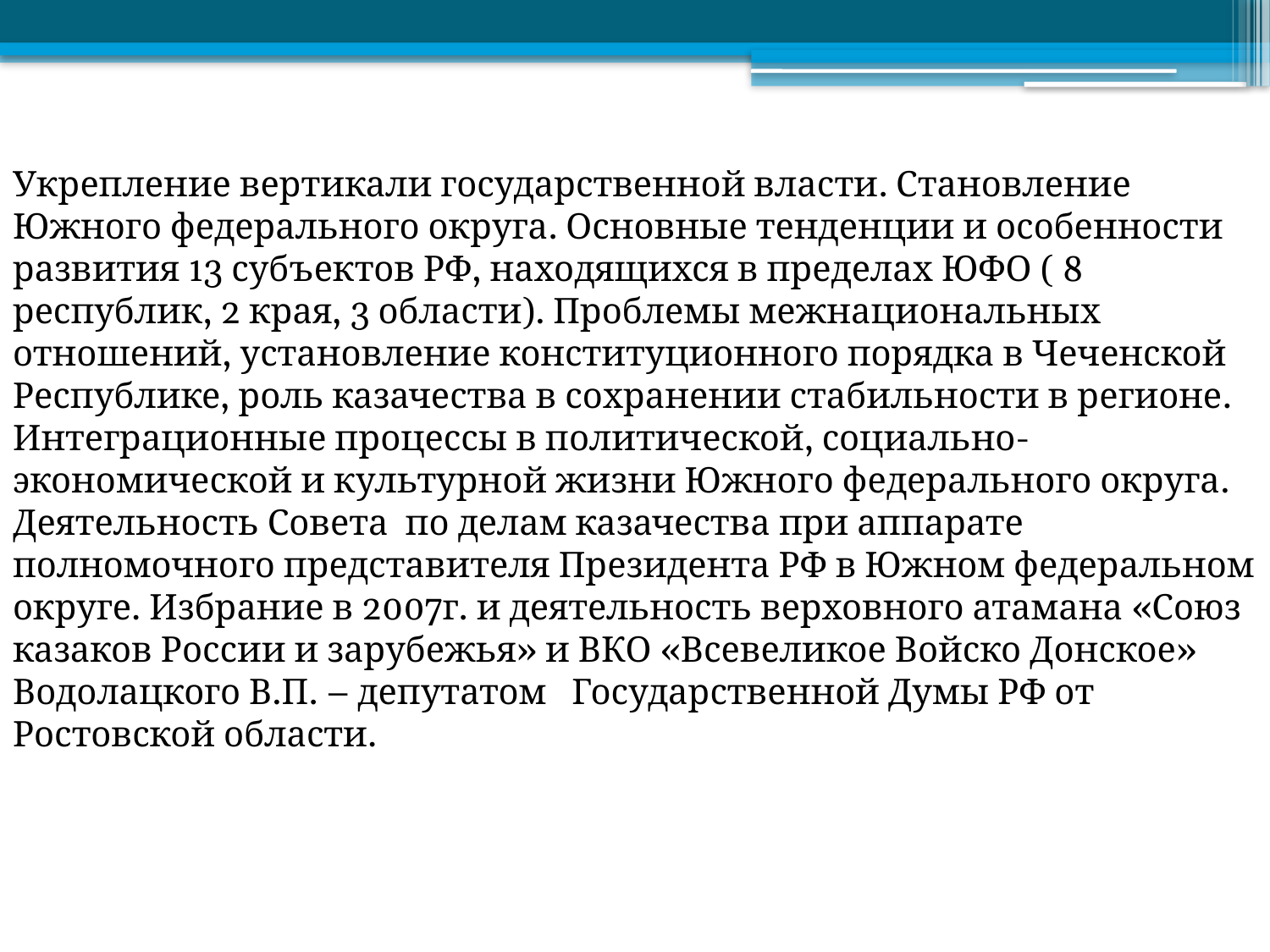

Укрепление вертикали государственной власти. Становление Южного федерального округа. Основные тенденции и особенности развития 13 субъектов РФ, находящихся в пределах ЮФО ( 8 республик, 2 края, 3 области). Проблемы межнациональных отношений, установление конституционного порядка в Чеченской Республике, роль казачества в сохранении стабильности в регионе. Интеграционные процессы в политической, социально-экономической и культурной жизни Южного федерального округа. Деятельность Совета  по делам казачества при аппарате полномочного представителя Президента РФ в Южном федеральном округе. Избрание в 2007г. и деятельность верховного атамана «Союз казаков России и зарубежья» и ВКО «Всевеликое Войско Донское» Водолацкого В.П. – депутатом   Государственной Думы РФ от Ростовской области.